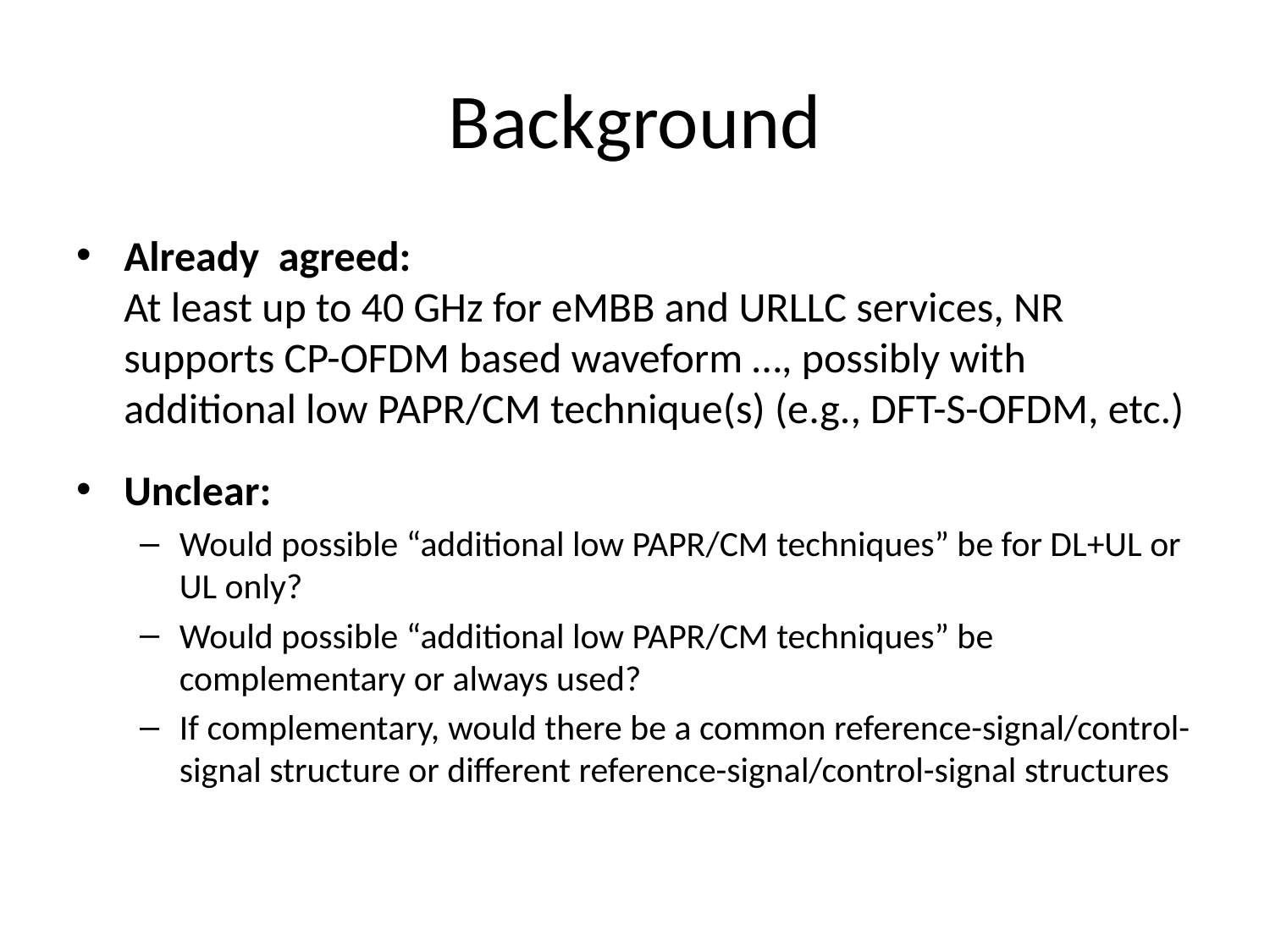

# Background
Already  agreed:
At least up to 40 GHz for eMBB and URLLC services, NR supports CP-OFDM based waveform …, possibly with additional low PAPR/CM technique(s) (e.g., DFT-S-OFDM, etc.)
Unclear:
Would possible “additional low PAPR/CM techniques” be for DL+UL or UL only?
Would possible “additional low PAPR/CM techniques” be complementary or always used?
If complementary, would there be a common reference-signal/control-signal structure or different reference-signal/control-signal structures